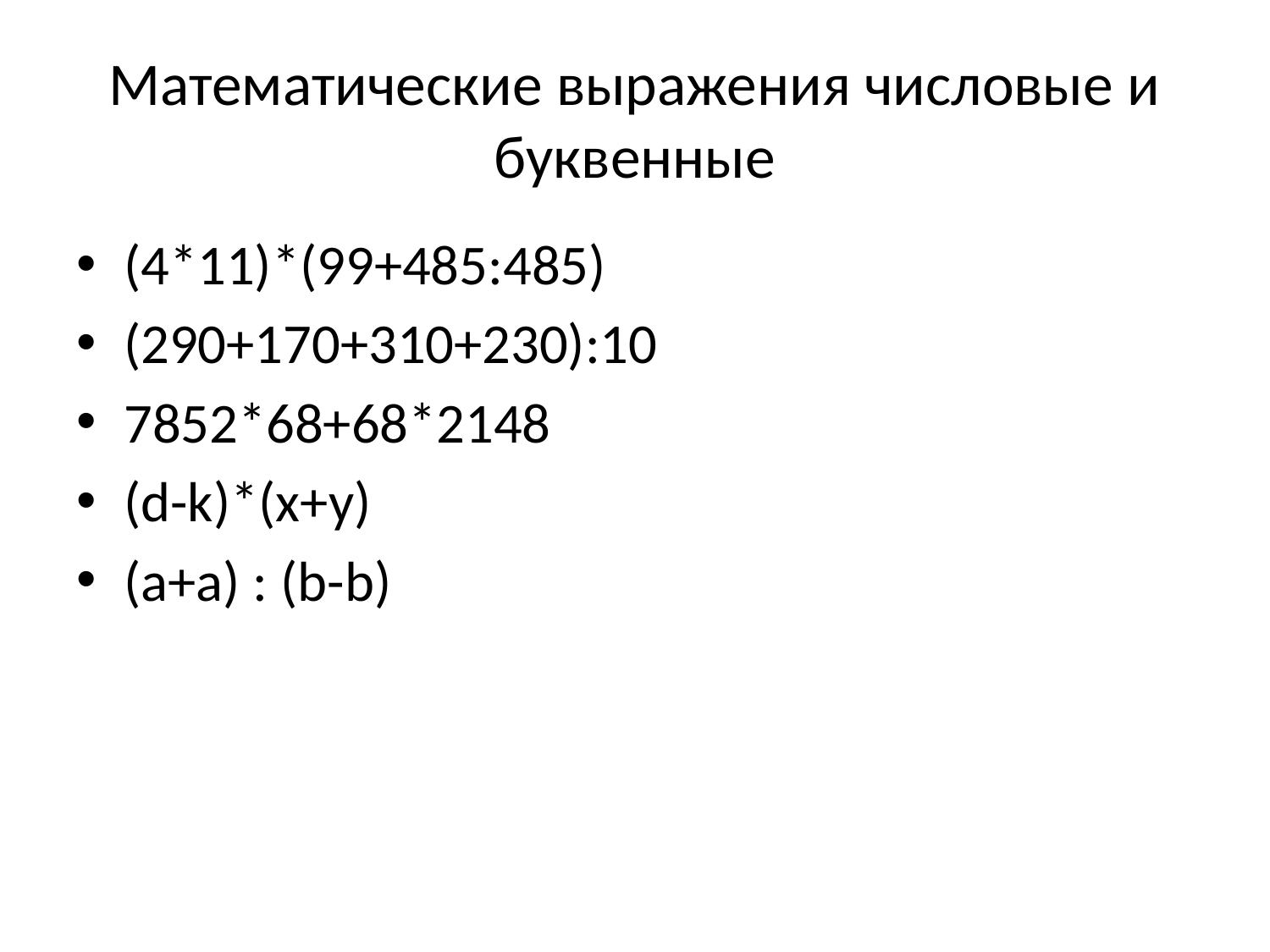

# Математические выражения числовые и буквенные
(4*11)*(99+485:485)
(290+170+310+230):10
7852*68+68*2148
(d-k)*(x+y)
(a+a) : (b-b)